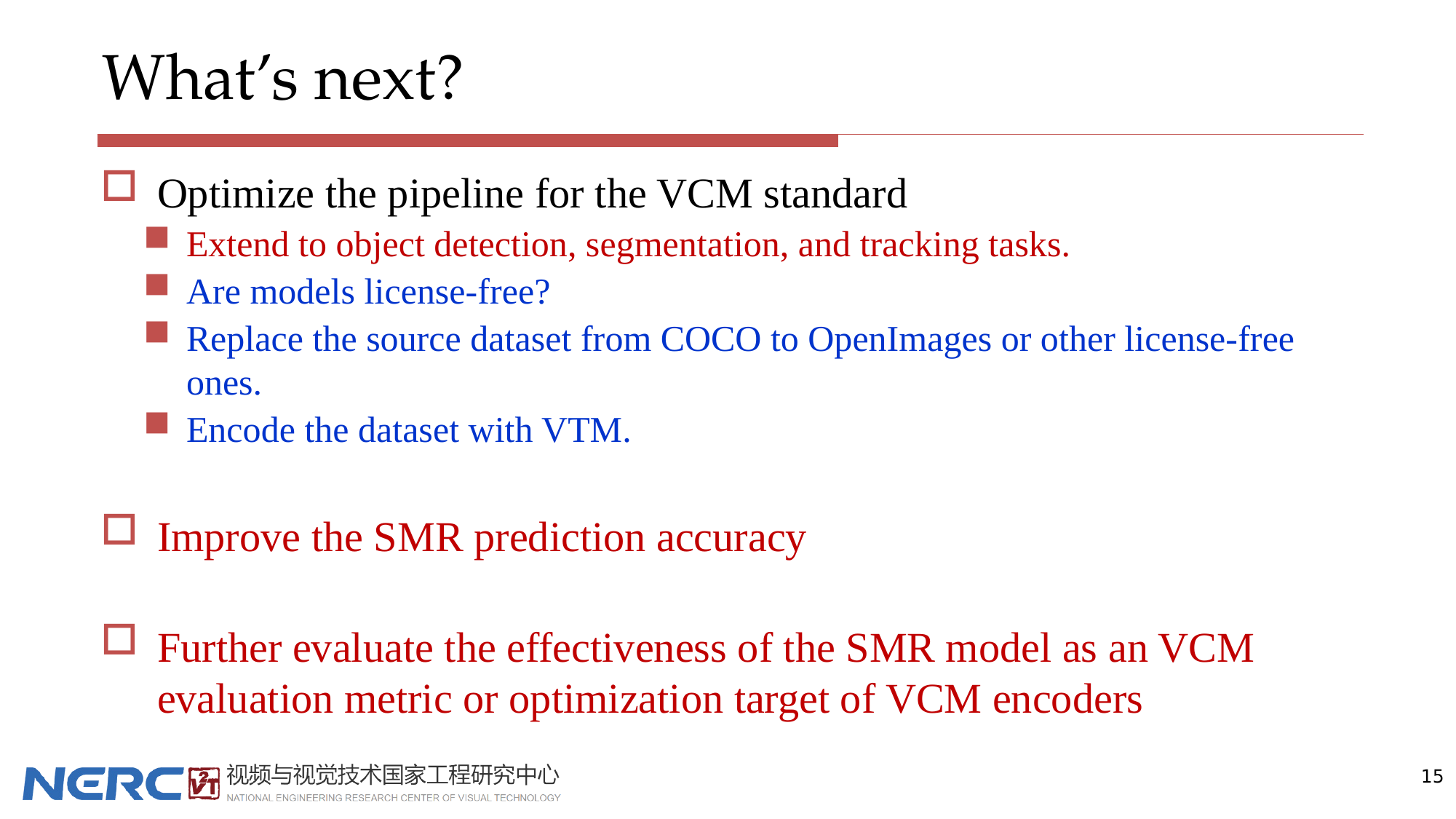

# What’s next?
Optimize the pipeline for the VCM standard
Extend to object detection, segmentation, and tracking tasks.
Are models license-free?
Replace the source dataset from COCO to OpenImages or other license-free ones.
Encode the dataset with VTM.

Improve the SMR prediction accuracy

Further evaluate the effectiveness of the SMR model as an VCM evaluation metric or optimization target of VCM encoders
15